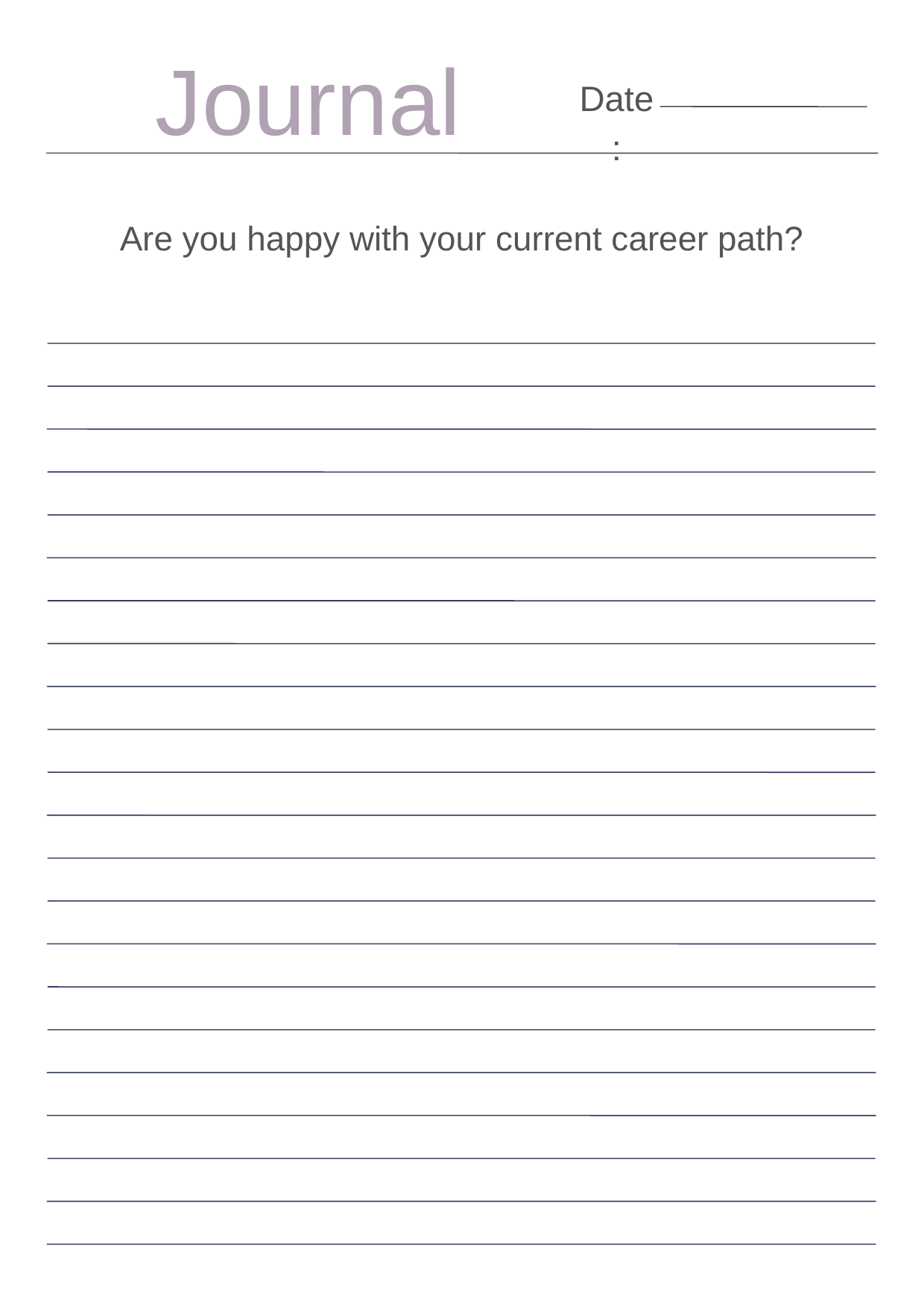

Journal
Date:

Are you happy with your current career path?